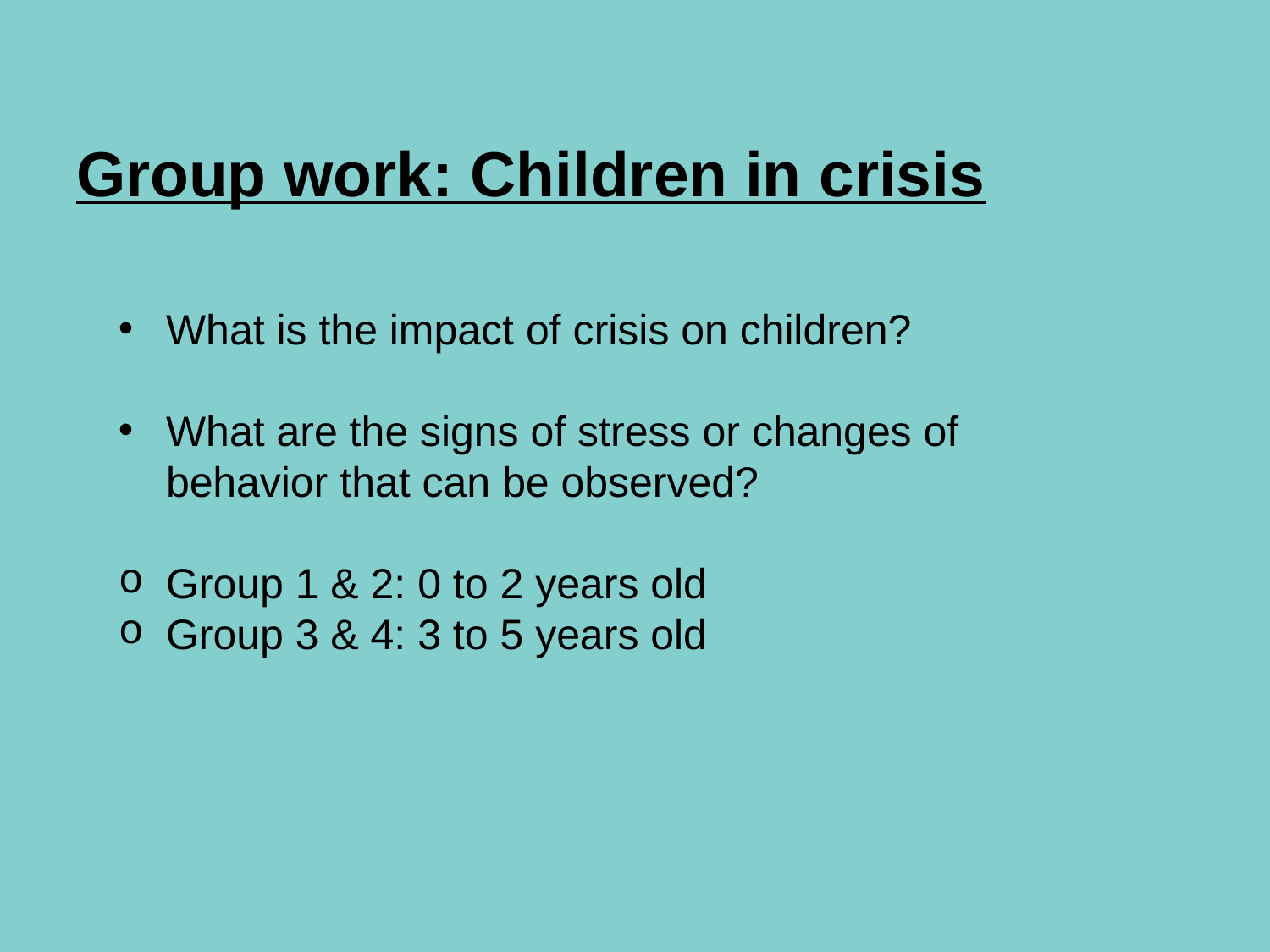

# Group work: Children in crisis
What is the impact of crisis on children?

What are the signs of stress or changes of behavior that can be observed?

Group 1 & 2: 0 to 2 years old
Group 3 & 4: 3 to 5 years old